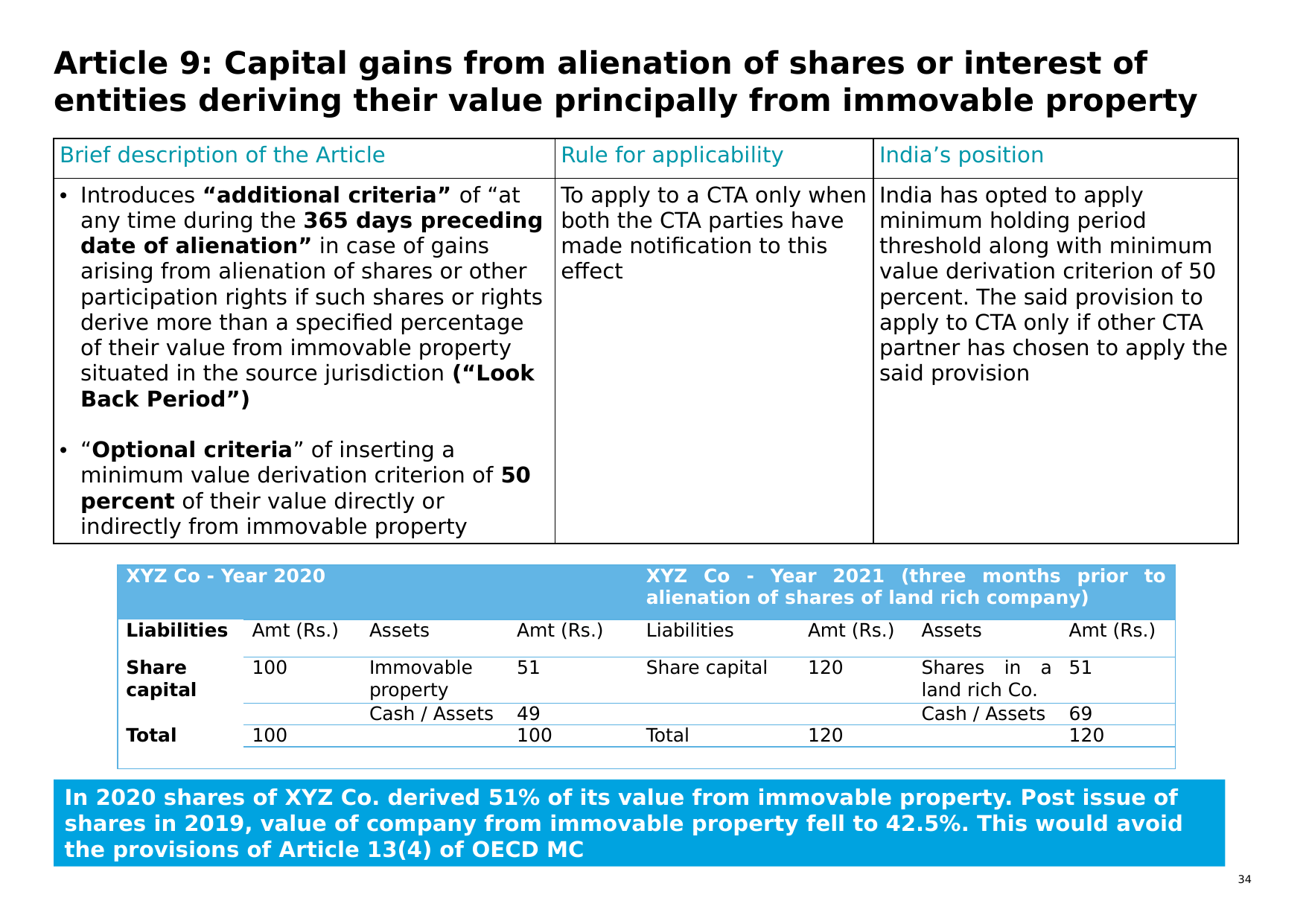

# Article 9: Capital gains from alienation of shares or interest of entities deriving their value principally from immovable property
| Brief description of the Article | Rule for applicability | India’s position |
| --- | --- | --- |
| Introduces “additional criteria” of “at any time during the 365 days preceding date of alienation” in case of gains arising from alienation of shares or other participation rights if such shares or rights derive more than a specified percentage of their value from immovable property situated in the source jurisdiction (“Look Back Period”) “Optional criteria” of inserting a minimum value derivation criterion of 50 percent of their value directly or indirectly from immovable property | To apply to a CTA only when both the CTA parties have made notification to this effect | India has opted to apply minimum holding period threshold along with minimum value derivation criterion of 50 percent. The said provision to apply to CTA only if other CTA partner has chosen to apply the said provision |
| XYZ Co - Year 2020 |  |  |  |  | XYZ Co - Year 2021 (three months prior to alienation of shares of land rich company) |  |  |  |
| --- | --- | --- | --- | --- | --- | --- | --- | --- |
| Liabilities | Amt (Rs.) | Assets | Amt (Rs.) |  | Liabilities | Amt (Rs.) | Assets | Amt (Rs.) |
| Share capital | 100 | Immovable property | 51 |  | Share capital | 120 | Shares in a land rich Co. | 51 |
|  |  | Cash / Assets | 49 |  |  |  | Cash / Assets | 69 |
| Total | 100 |  | 100 |  | Total | 120 |  | 120 |
|  |  |  |  |  |  |  |  |  |
In 2020 shares of XYZ Co. derived 51% of its value from immovable property. Post issue of shares in 2019, value of company from immovable property fell to 42.5%. This would avoid the provisions of Article 13(4) of OECD MC